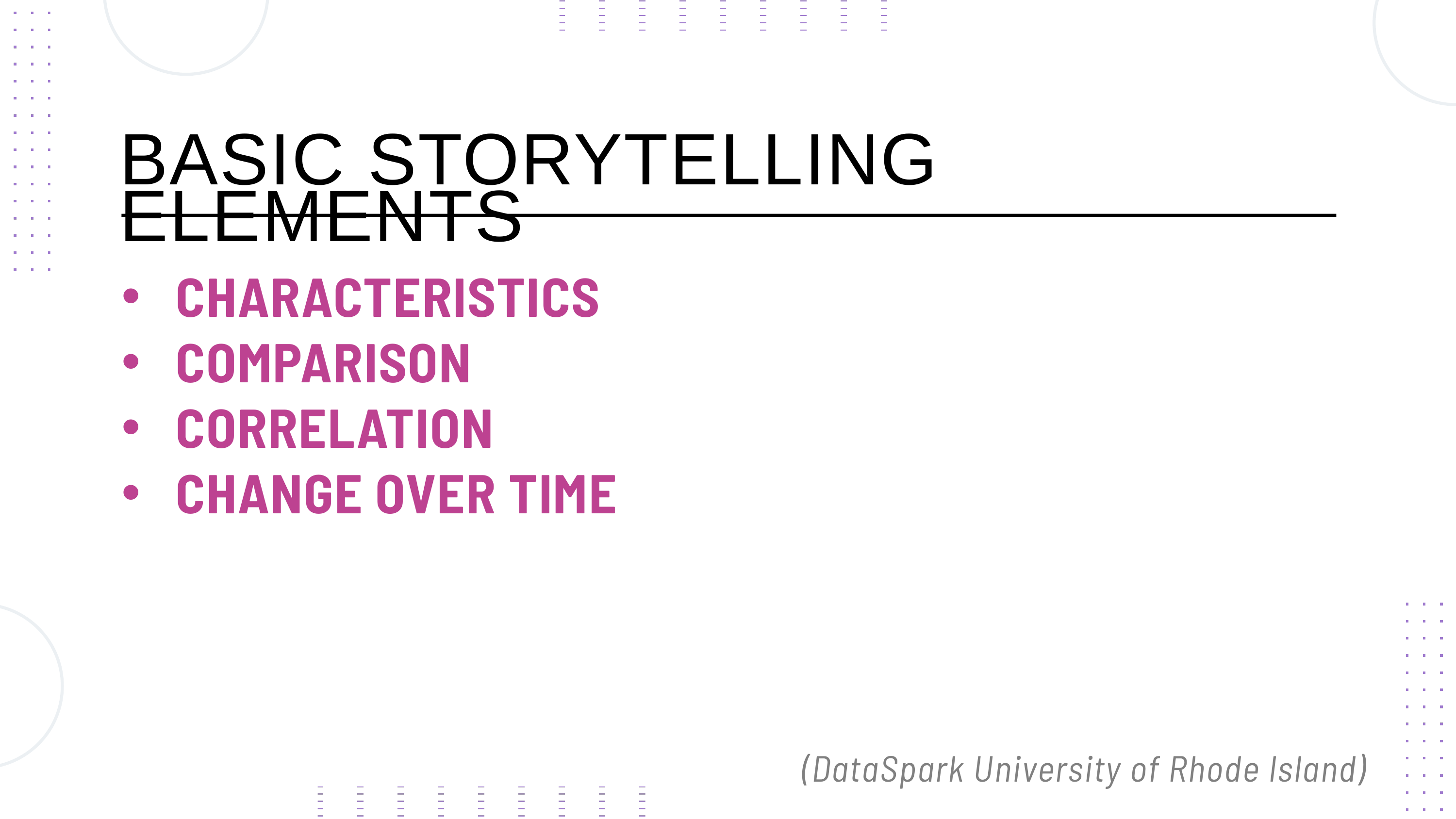

BASIC STORYTELLING ELEMENTS

CHARACTERISTICS
COMPARISON
CORRELATION
CHANGE OVER TIME

(DataSpark University of Rhode Island)